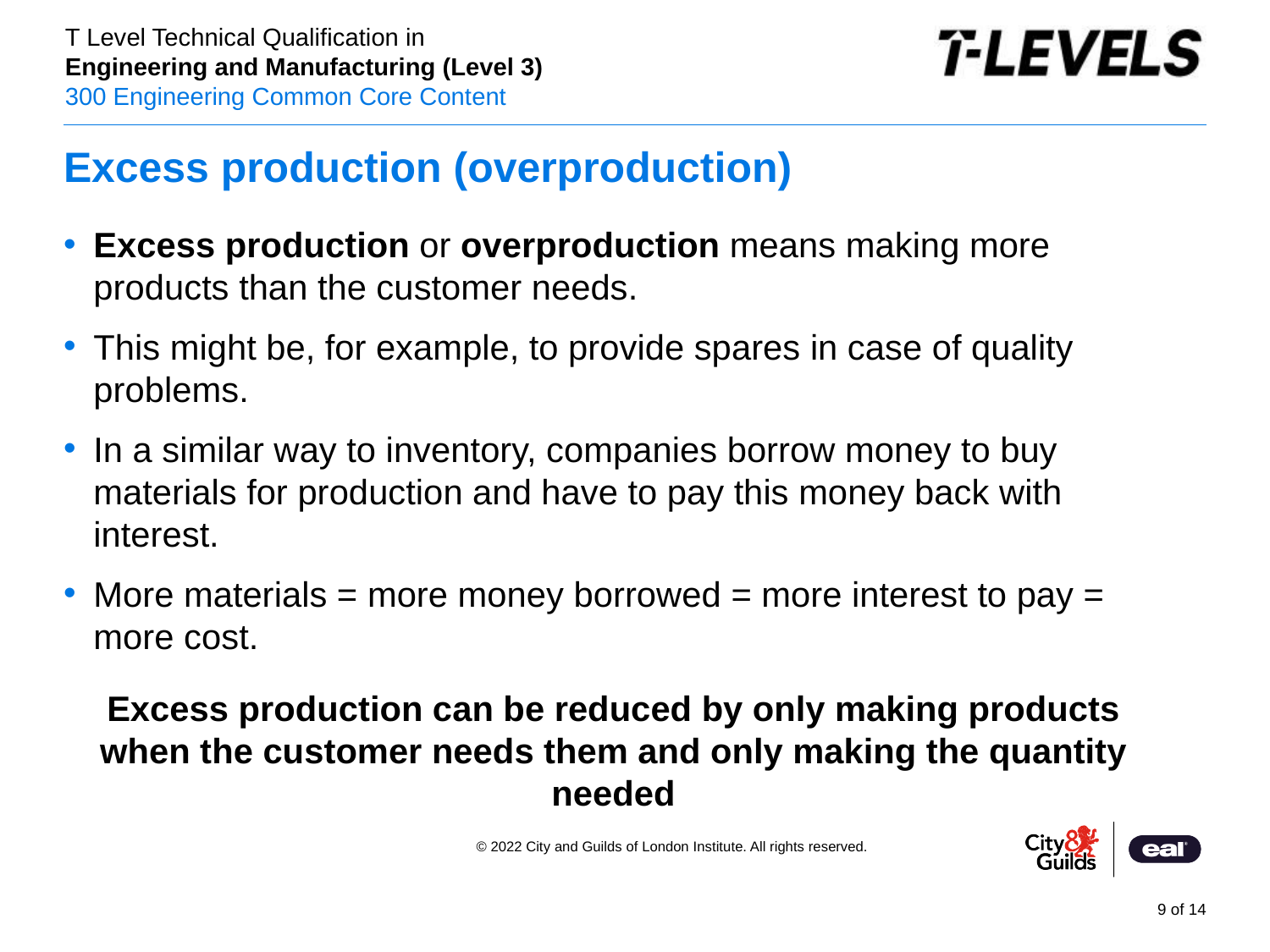

# Excess production (overproduction)
Excess production or overproduction means making more products than the customer needs.
This might be, for example, to provide spares in case of quality problems.
In a similar way to inventory, companies borrow money to buy materials for production and have to pay this money back with interest.
More materials = more money borrowed = more interest to pay = more cost.

Excess production can be reduced by only making products when the customer needs them and only making the quantity needed